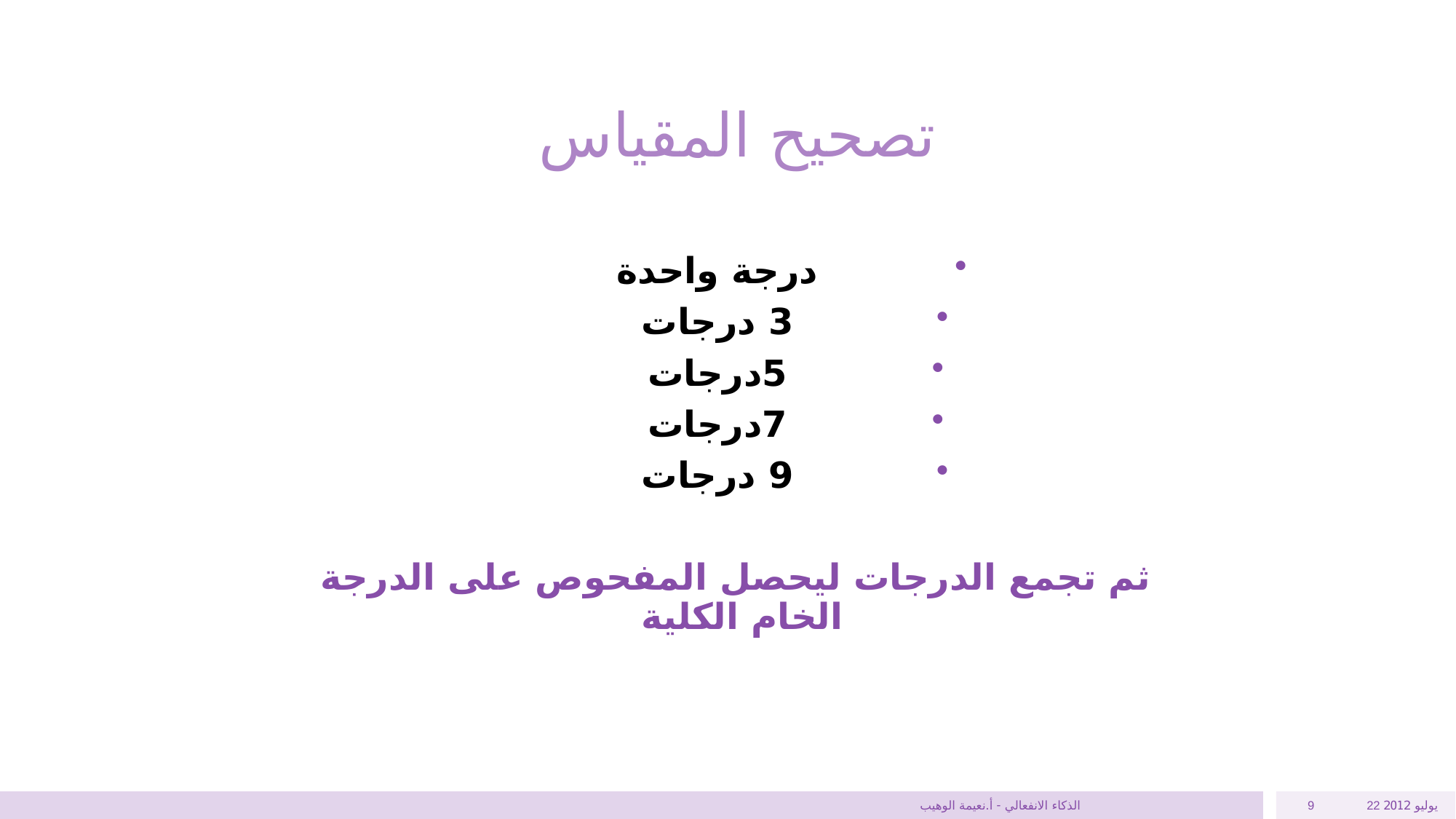

# تصحيح المقياس
درجة واحدة
3 درجات
5درجات
7درجات
9 درجات

ثم تجمع الدرجات ليحصل المفحوص على الدرجة الخام الكلية
الذكاء الانفعالي - أ.نعيمة الوهيب
9
22 يوليو 2012